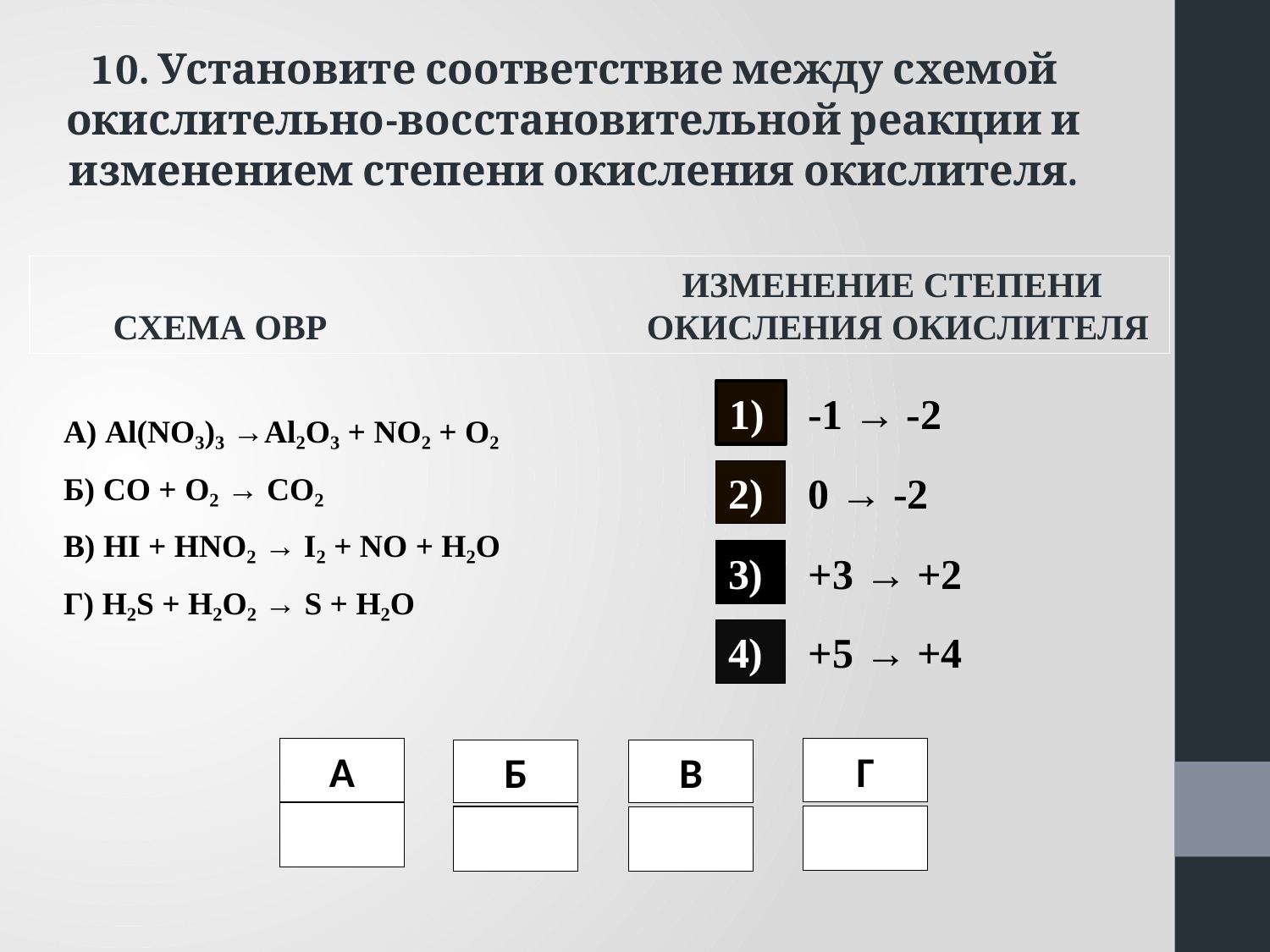

10. Уста­но­ви­те со­от­вет­ствие между схе­мой
окис­ли­тель­но-вос­ста­но­ви­тель­ной ре­ак­ции и
из­ме­не­ни­ем сте­пе­ни окис­ле­ния окис­ли­те­ля.
                                                                        ИЗ­МЕ­НЕ­НИЕ СТЕ­ПЕ­НИ
        СХЕМА ОВР                                    ОКИС­ЛЕ­НИЯ ОКИС­ЛИ­ТЕ­ЛЯ
1)
-1 → -2
А) Al(NO₃)₃ →Al₂O₃ + NO₂ + O₂
Б) CO + O₂ → CO₂
В) HI + HNO₂ → I₂ + NO + H₂O
Г) H₂S + H₂O₂ → S + H₂O
0 → -2
2)
3)
+3 → +2
+5 → +4
4)
Г
А
В
Б
4

2

1

3